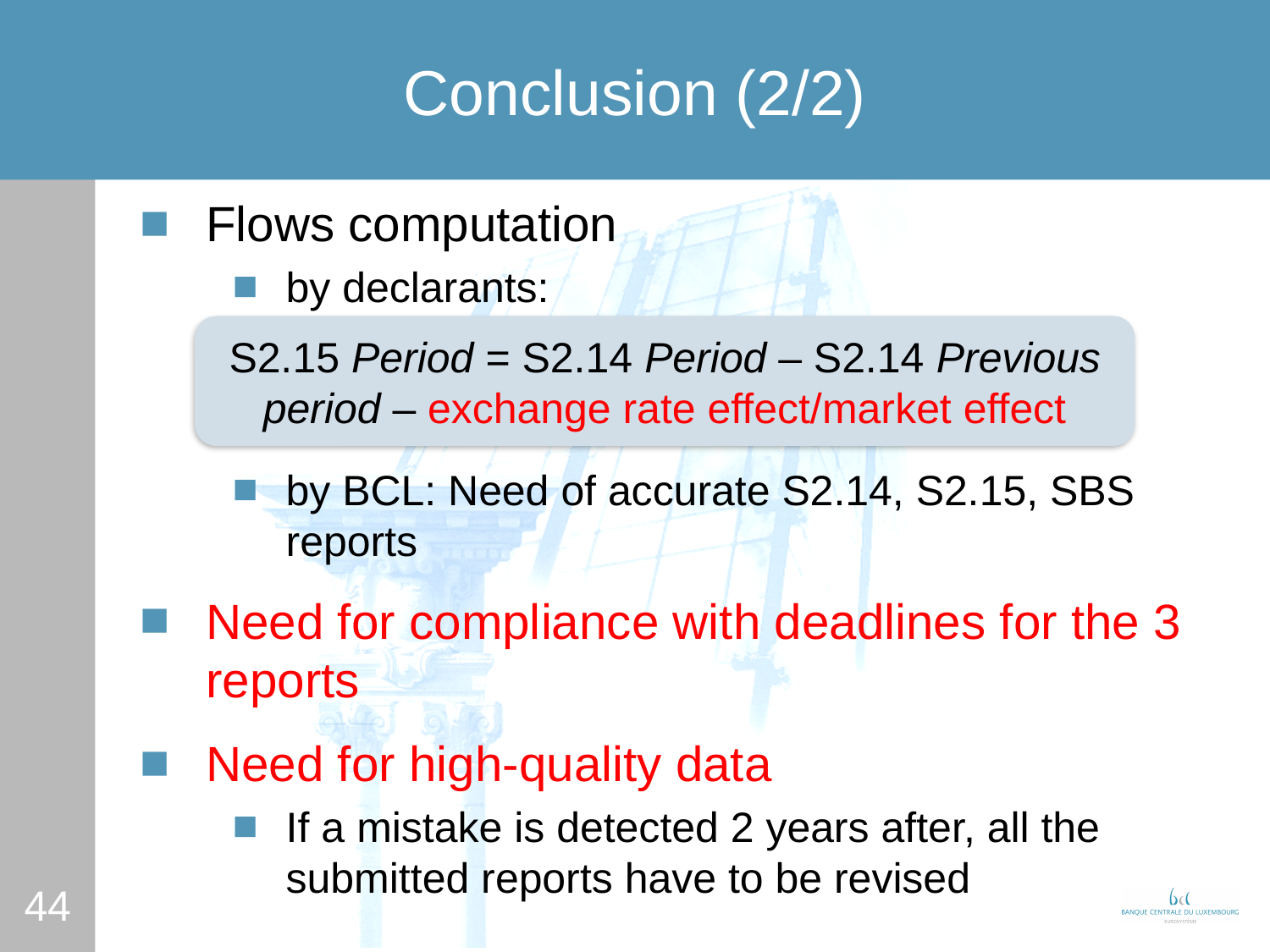

# Conclusion (2/2)
Flows computation
by declarants:

by BCL: Need of accurate S2.14, S2.15, SBS reports
Need for compliance with deadlines for the 3 reports
Need for high-quality data
If a mistake is detected 2 years after, all the submitted reports have to be revised
S2.15 Period = S2.14 Period – S2.14 Previous period – exchange rate effect/market effect
44